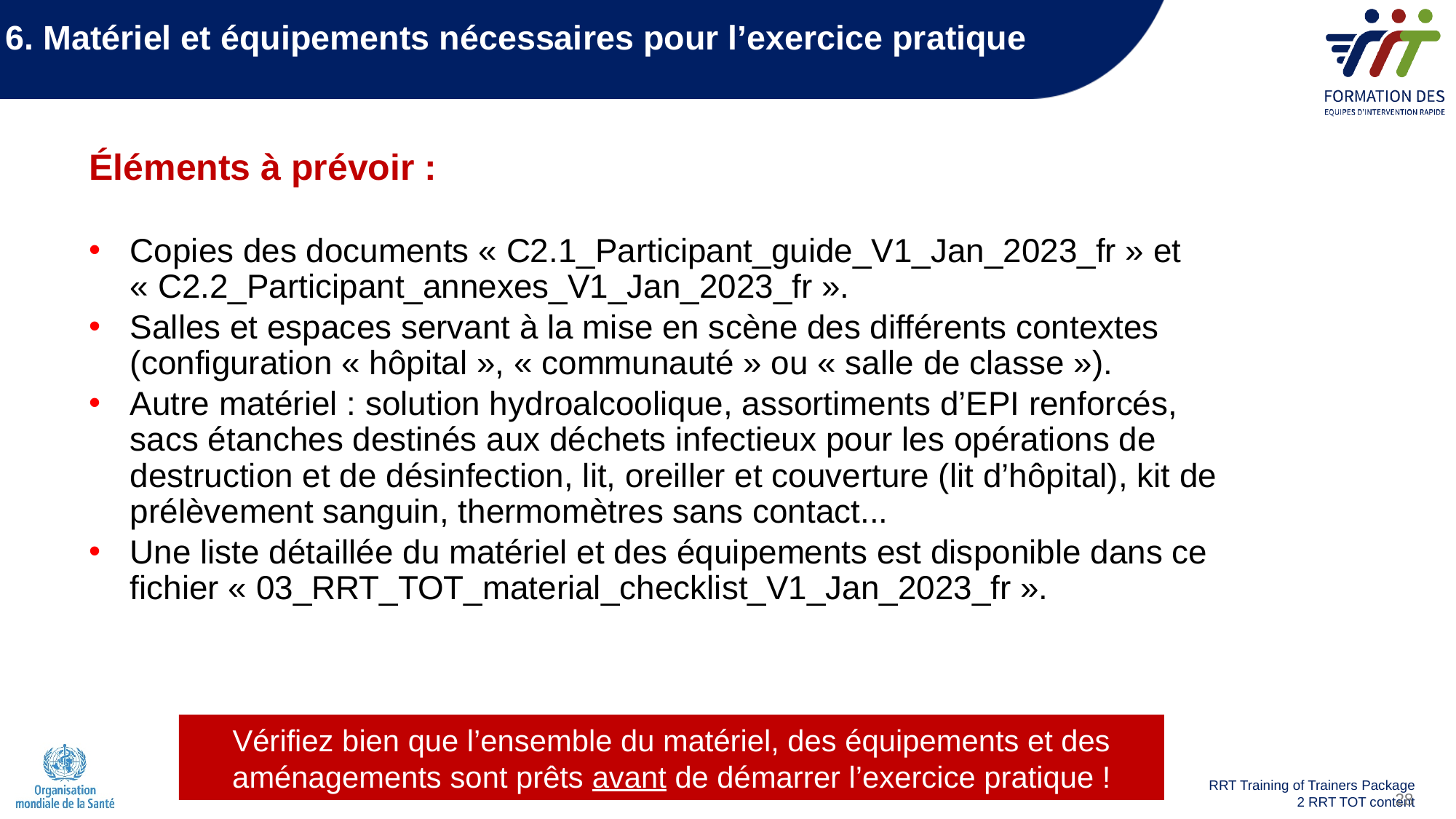

# 6. Matériel et équipements nécessaires pour l’exercice pratique
Éléments à prévoir :

Copies des documents « C2.1_Participant_guide_V1_Jan_2023_fr » et « C2.2_Participant_annexes_V1_Jan_2023_fr ».
Salles et espaces servant à la mise en scène des différents contextes (configuration « hôpital », « communauté » ou « salle de classe »).
Autre matériel : solution hydroalcoolique, assortiments d’EPI renforcés, sacs étanches destinés aux déchets infectieux pour les opérations de destruction et de désinfection, lit, oreiller et couverture (lit d’hôpital), kit de prélèvement sanguin, thermomètres sans contact...
Une liste détaillée du matériel et des équipements est disponible dans ce fichier « 03_RRT_TOT_material_checklist_V1_Jan_2023_fr ».

Vérifiez bien que l’ensemble du matériel, des équipements et des aménagements sont prêts avant de démarrer l’exercice pratique !